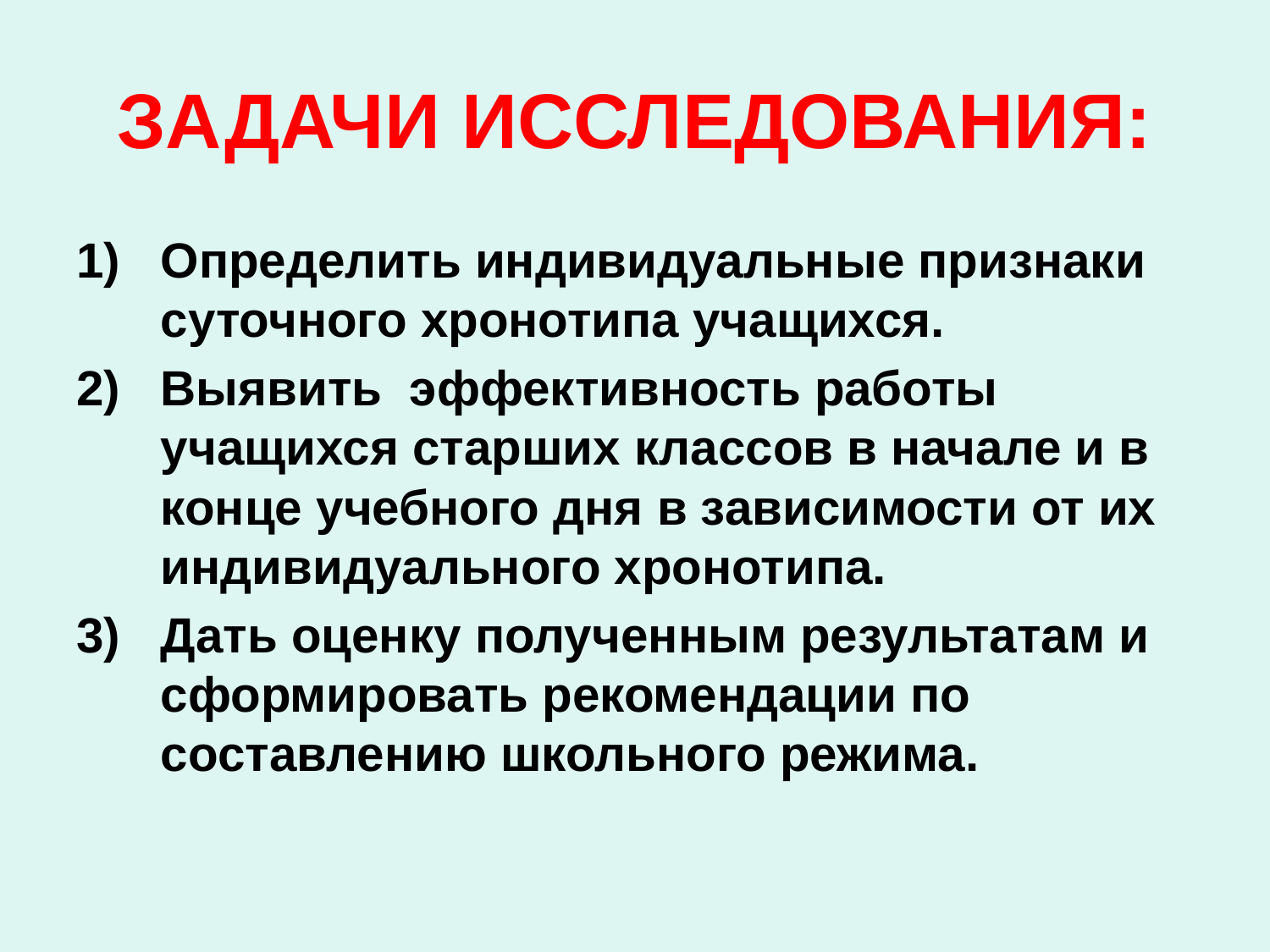

# ЗАДАЧИ ИССЛЕДОВАНИЯ:
Определить индивидуальные признаки суточного хронотипа учащихся.
Выявить  эффективность работы учащихся старших классов в начале и в конце учебного дня в зависимости от их индивидуального хронотипа.
Дать оценку полученным результатам и сформировать рекомендации по составлению школьного режима.